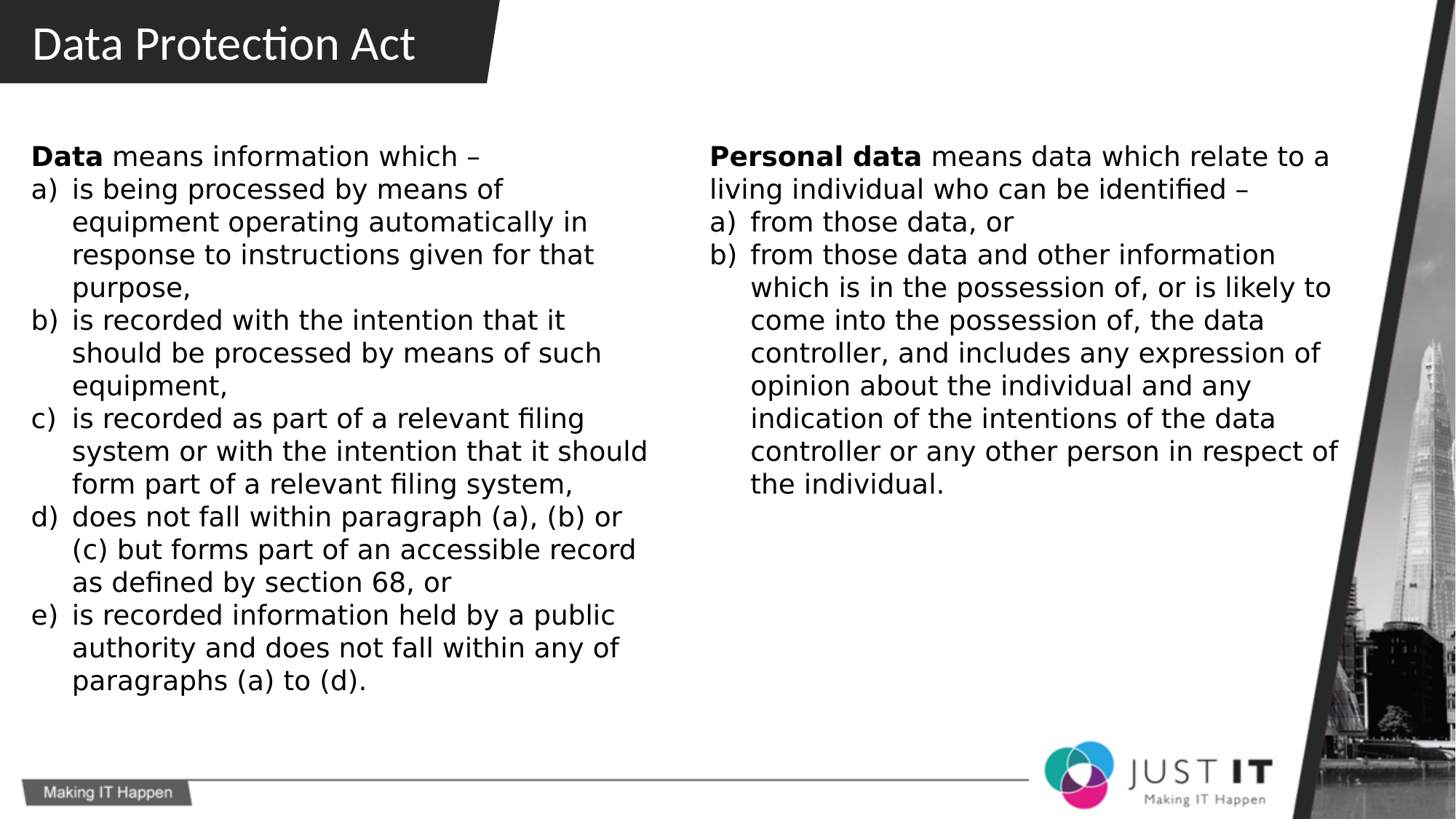

Data Protection Act
Data means information which –
is being processed by means of equipment operating automatically in response to instructions given for that purpose,
is recorded with the intention that it should be processed by means of such equipment,
is recorded as part of a relevant filing system or with the intention that it should form part of a relevant filing system,
does not fall within paragraph (a), (b) or (c) but forms part of an accessible record as defined by section 68, or
is recorded information held by a public authority and does not fall within any of paragraphs (a) to (d).
Personal data means data which relate to a living individual who can be identified –
from those data, or
from those data and other information which is in the possession of, or is likely to come into the possession of, the data controller, and includes any expression of opinion about the individual and any indication of the intentions of the data controller or any other person in respect of the individual.